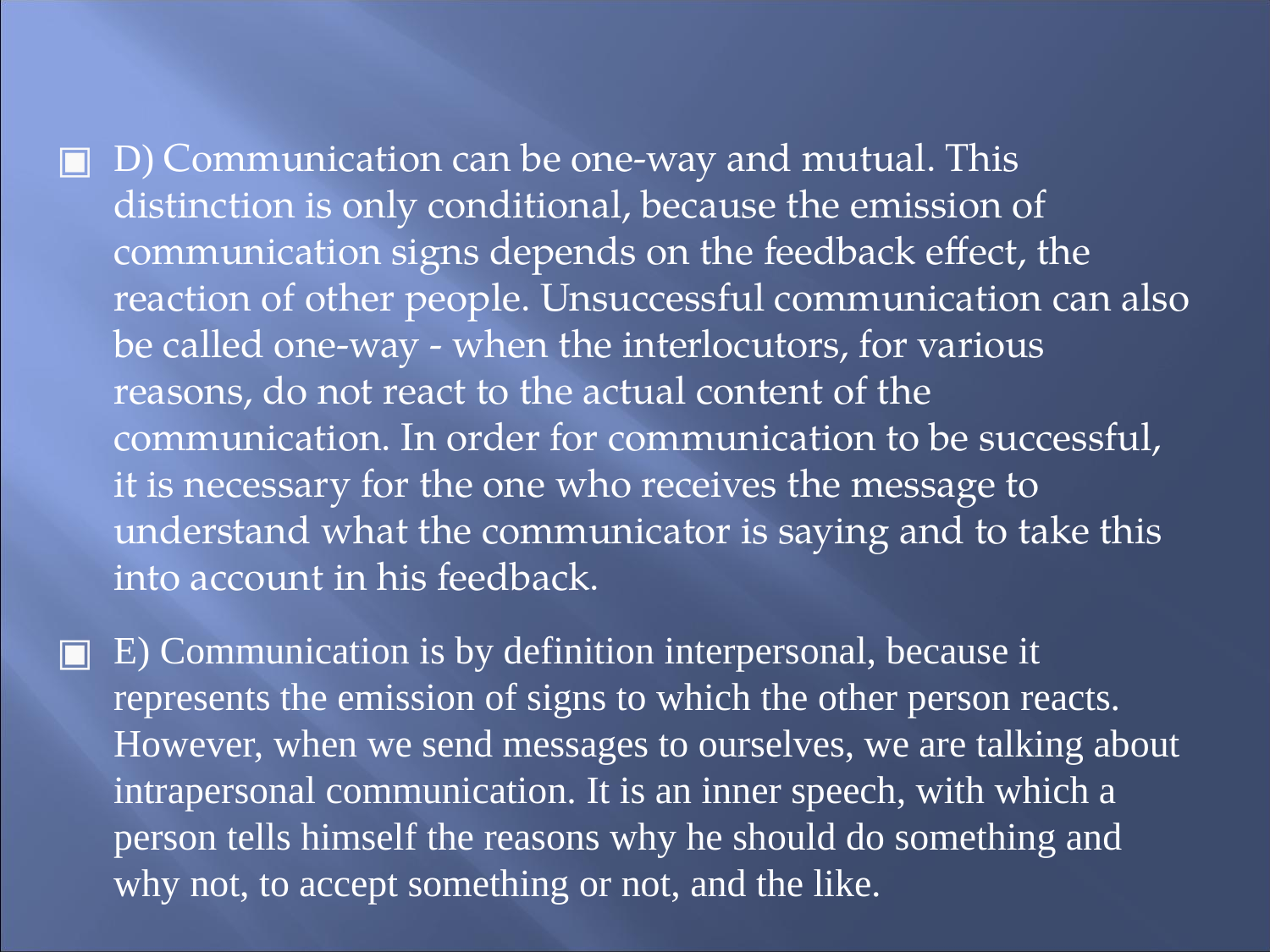

D) Communication can be one-way and mutual. This distinction is only conditional, because the emission of communication signs depends on the feedback effect, the reaction of other people. Unsuccessful communication can also be called one-way - when the interlocutors, for various reasons, do not react to the actual content of the communication. In order for communication to be successful, it is necessary for the one who receives the message to understand what the communicator is saying and to take this into account in his feedback.

E) Communication is by definition interpersonal, because it represents the emission of signs to which the other person reacts. However, when we send messages to ourselves, we are talking about intrapersonal communication. It is an inner speech, with which a person tells himself the reasons why he should do something and why not, to accept something or not, and the like.